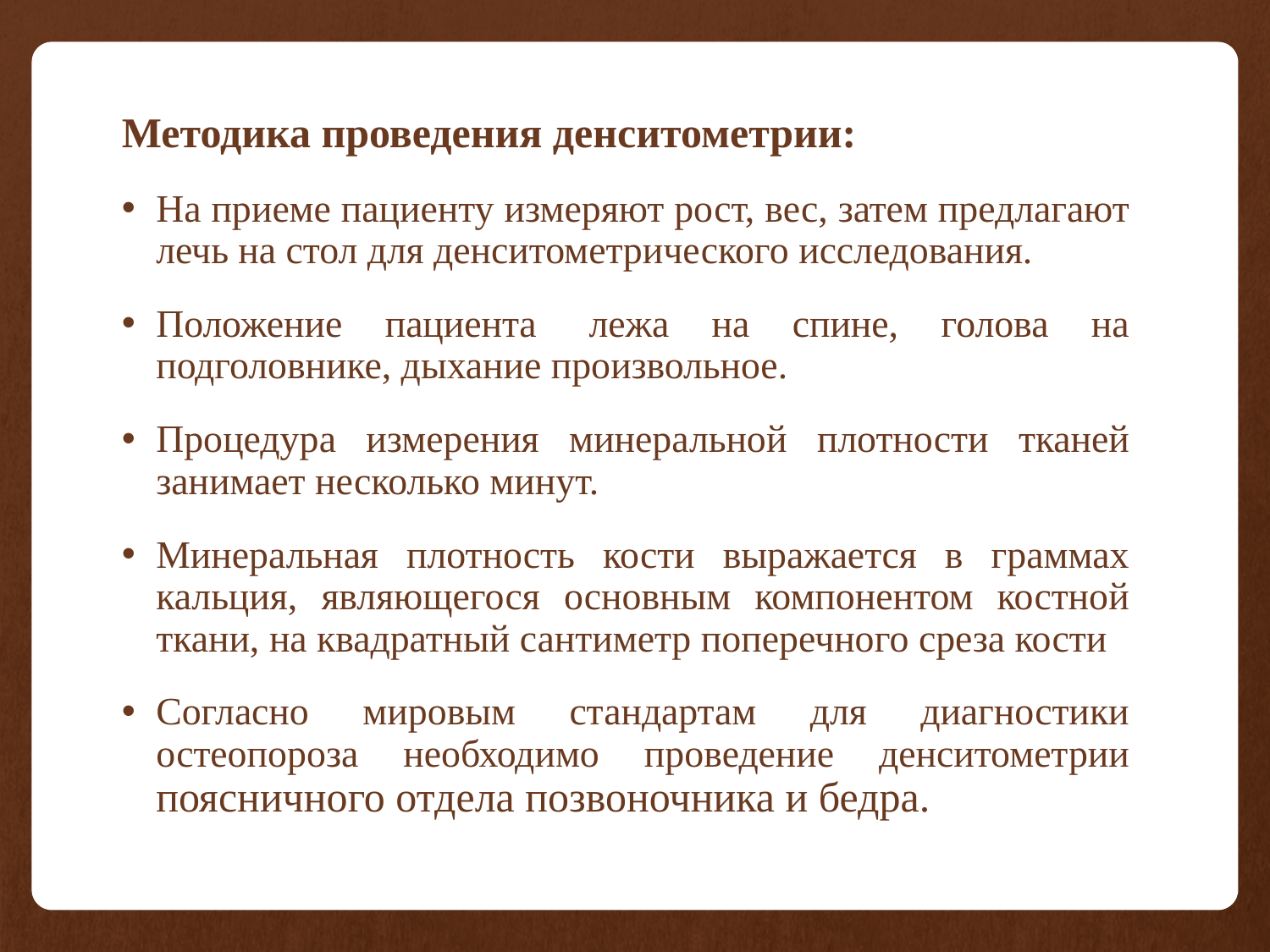

Методика проведения денситометрии:
На приеме пациенту измеряют рост, вес, затем предлагают лечь на стол для денситометрического исследования.
Положение пациента  лежа на спине, голова на подголовнике, дыхание произвольное.
Процедура измерения минеральной плотности тканей занимает несколько минут.
Минеральная плотность кости выражается в граммах кальция, являющегося основным компонентом костной ткани, на квадратный сантиметр поперечного среза кости
Согласно мировым стандартам для диагностики остеопороза необходимо проведение денситометрии поясничного отдела позвоночника и бедра.